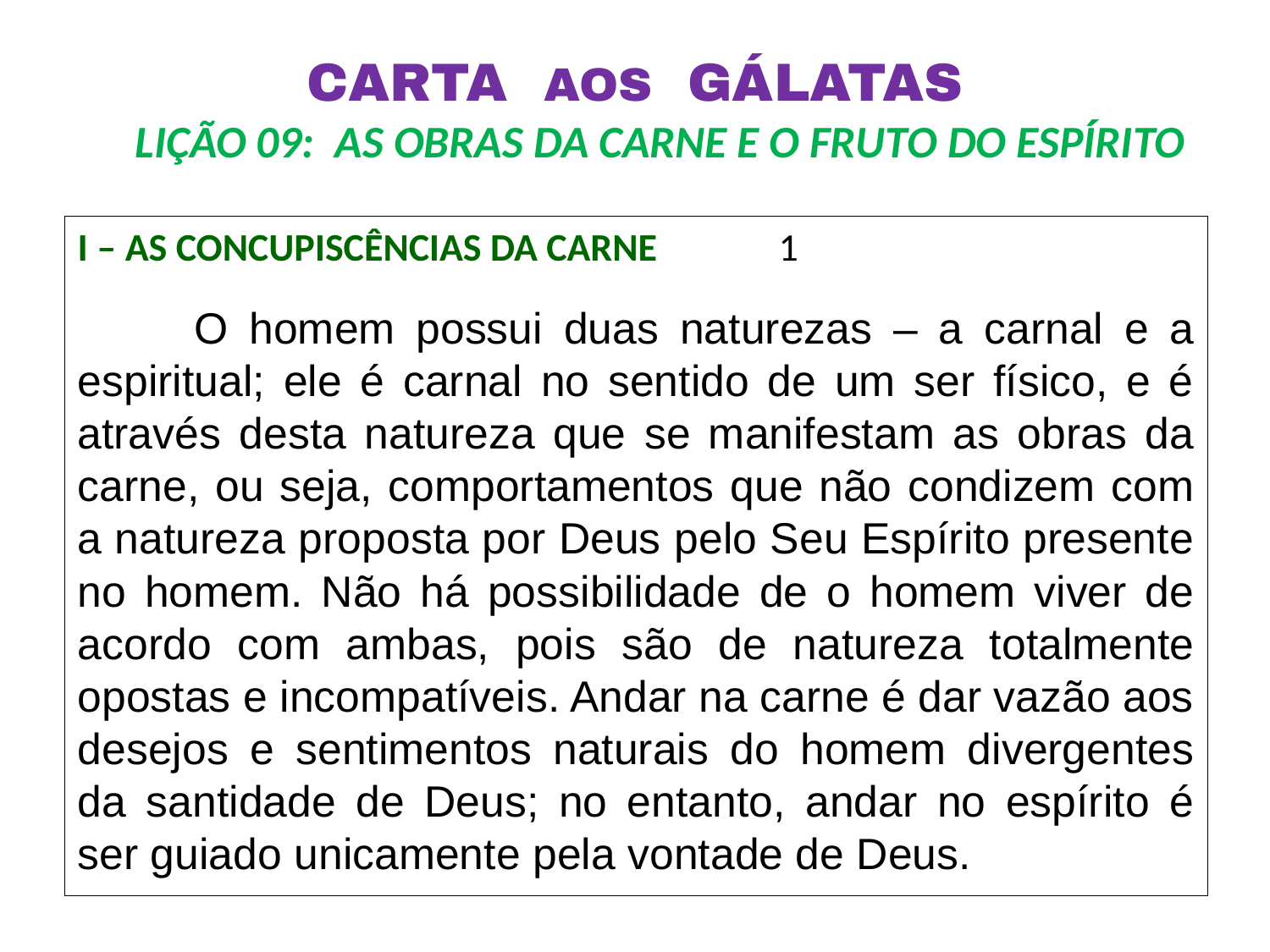

# CARTA  AOS  GÁLATAS LIÇÃO 09:  AS OBRAS DA CARNE E O FRUTO DO ESPÍRITO
I – AS CONCUPISCÊNCIAS DA CARNE				1

	O homem possui duas naturezas – a carnal e a espiritual; ele é carnal no sentido de um ser físico, e é através desta natureza que se manifestam as obras da carne, ou seja, comportamentos que não condizem com a natureza proposta por Deus pelo Seu Espírito presente no homem. Não há possibilidade de o homem viver de acordo com ambas, pois são de natureza totalmente opostas e incompatíveis. Andar na carne é dar vazão aos desejos e sentimentos naturais do homem divergentes da santidade de Deus; no entanto, andar no espírito é ser guiado unicamente pela vontade de Deus.